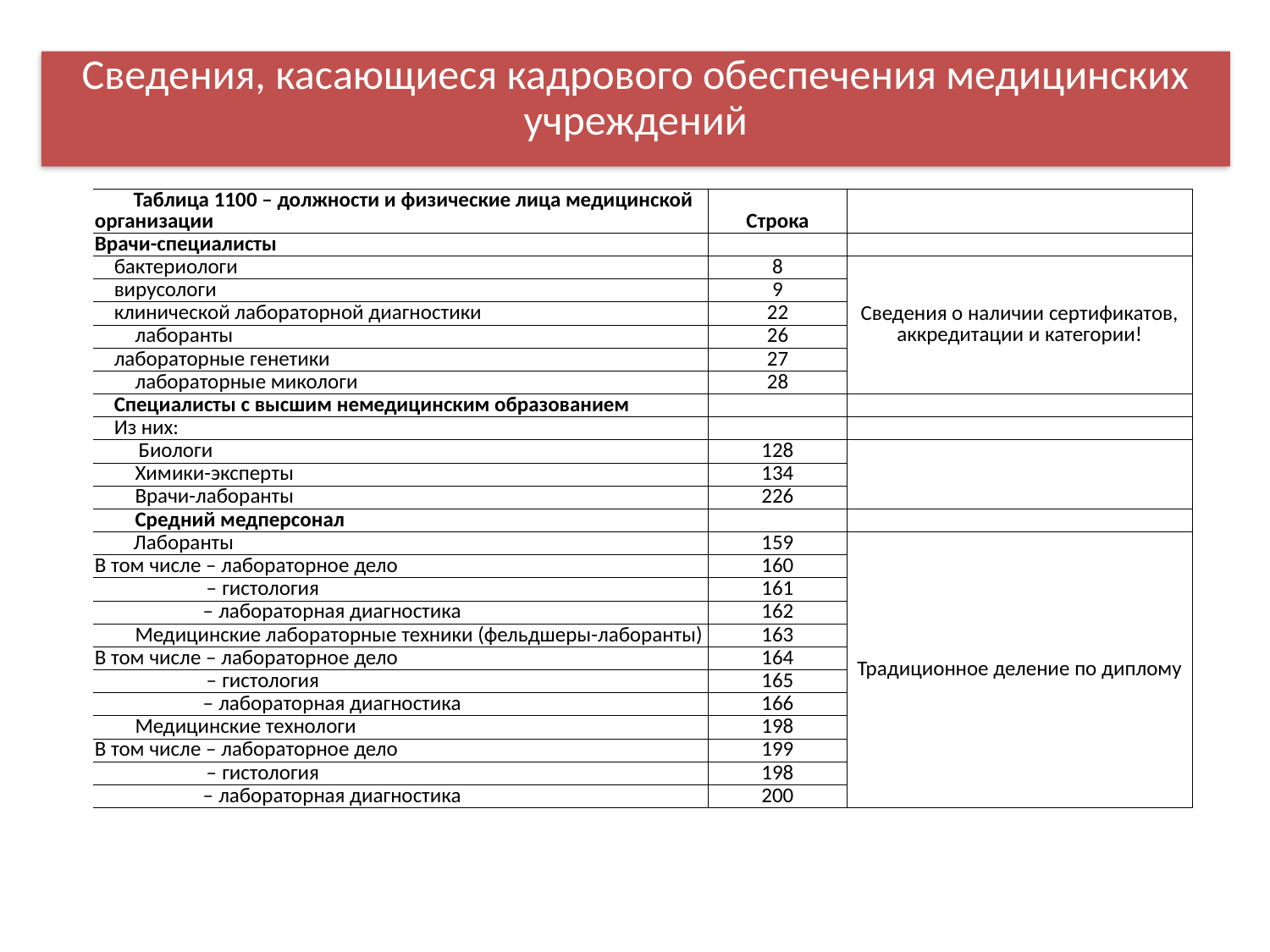

Сведения, касающиеся кадрового обеспечения медицинских учреждений
| Таблица 1100 – должности и физические лица медицинской организации | Строка |  |
| --- | --- | --- |
| Врачи-специалисты |  |  |
| бактериологи | 8 | Сведения о наличии сертификатов, аккредитации и категории! |
| вирусологи | 9 |  |
| клинической лабораторной диагностики | 22 |  |
| лаборанты | 26 |  |
| лабораторные генетики | 27 |  |
| лабораторные микологи | 28 |  |
| Специалисты с высшим немедицинским образованием |  |  |
| Из них: |  |  |
| Биологи | 128 |  |
| Химики-эксперты | 134 |  |
| Врачи-лаборанты | 226 |  |
| Средний медперсонал |  |  |
| Лаборанты | 159 | Традиционное деление по диплому |
| В том числе – лабораторное дело | 160 |  |
| – гистология | 161 |  |
| – лабораторная диагностика | 162 |  |
| Медицинские лабораторные техники (фельдшеры-лаборанты) | 163 |  |
| В том числе – лабораторное дело | 164 |  |
| – гистология | 165 |  |
| – лабораторная диагностика | 166 |  |
| Медицинские технологи | 198 |  |
| В том числе – лабораторное дело | 199 |  |
| – гистология | 198 |  |
| – лабораторная диагностика | 200 |  |